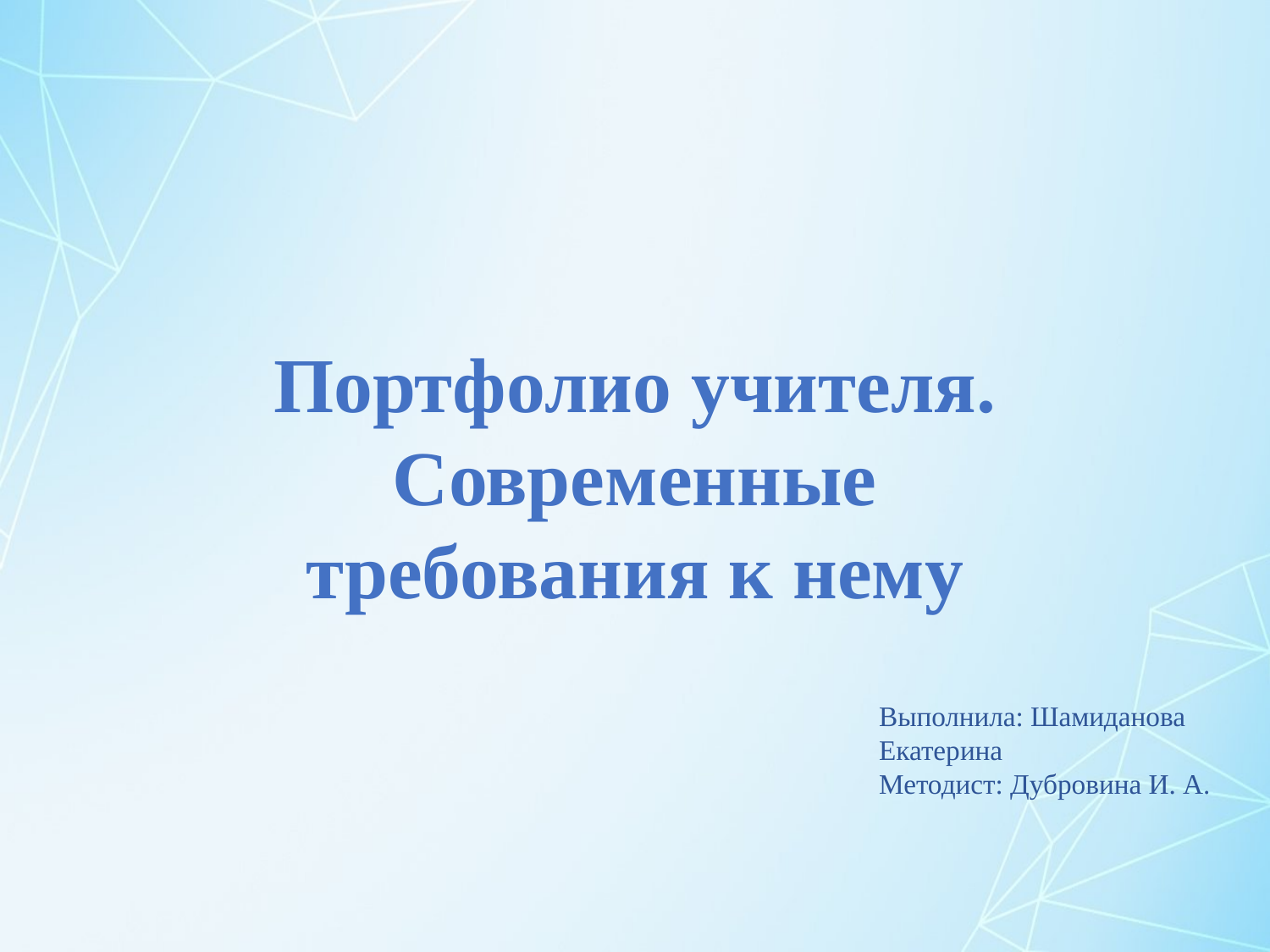

Портфолио учителя. Современные требования к нему
Выполнила: Шамиданова Екатерина
Методист: Дубровина И. А.